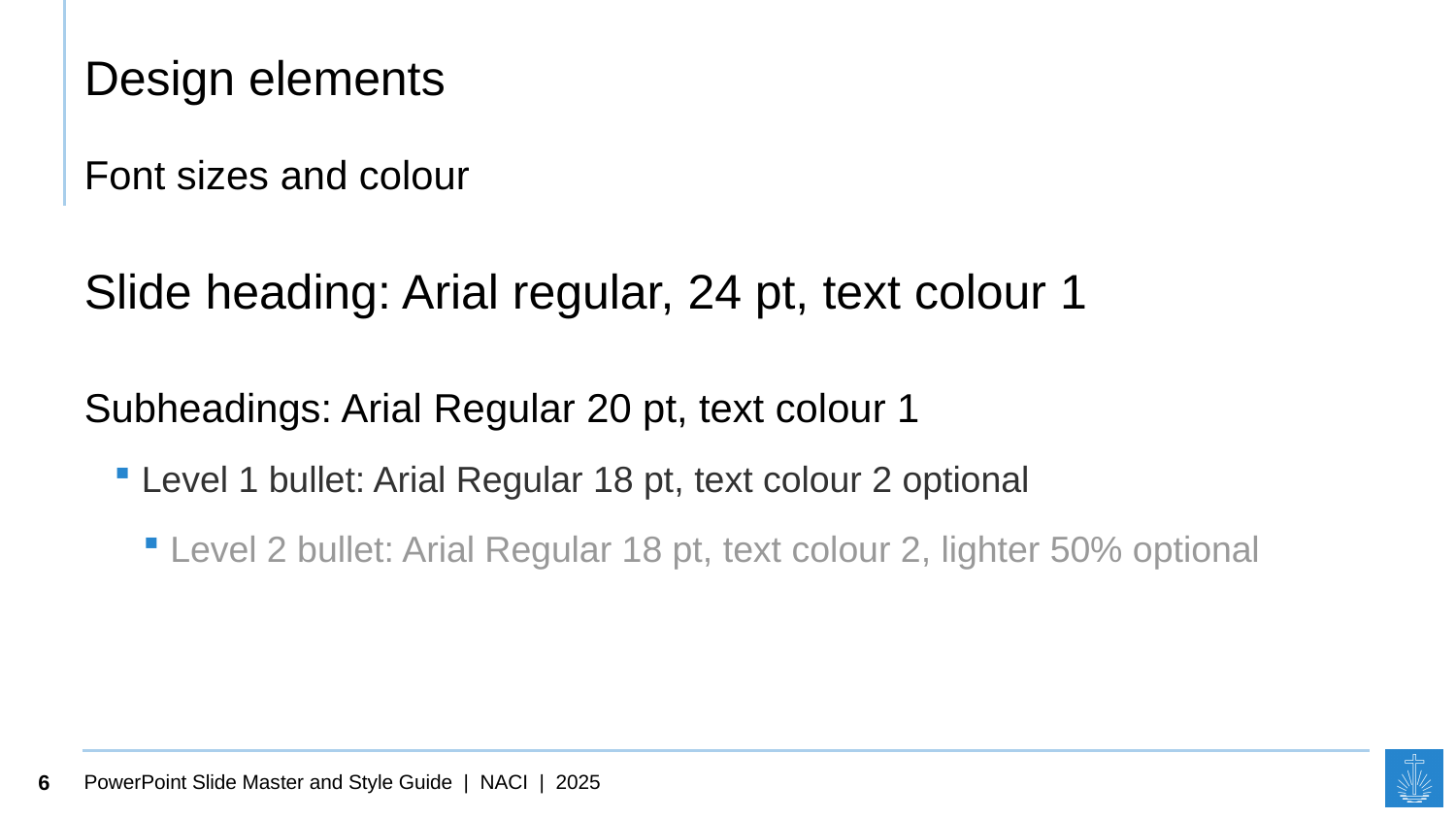

# Design elements
Font sizes and colour

Slide heading: Arial regular, 24 pt, text colour 1

Subheadings: Arial Regular 20 pt, text colour 1
Level 1 bullet: Arial Regular 18 pt, text colour 2 optional
Level 2 bullet: Arial Regular 18 pt, text colour 2, lighter 50% optional